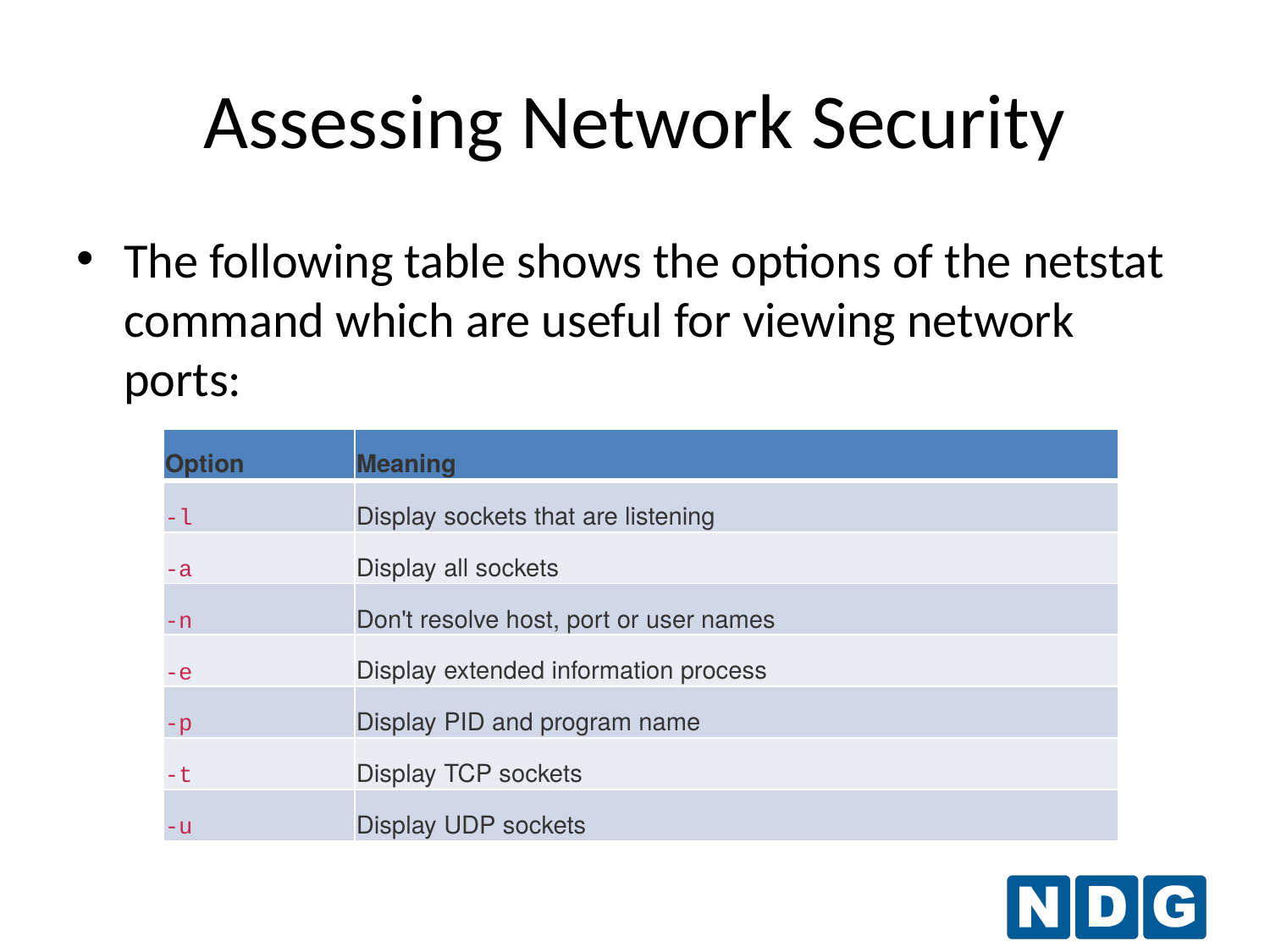

# Assessing Network Security
The following table shows the options of the netstat command which are useful for viewing network ports:
| Option | Meaning |
| --- | --- |
| -l | Display sockets that are listening |
| -a | Display all sockets |
| -n | Don't resolve host, port or user names |
| -e | Display extended information process |
| -p | Display PID and program name |
| -t | Display TCP sockets |
| -u | Display UDP sockets |